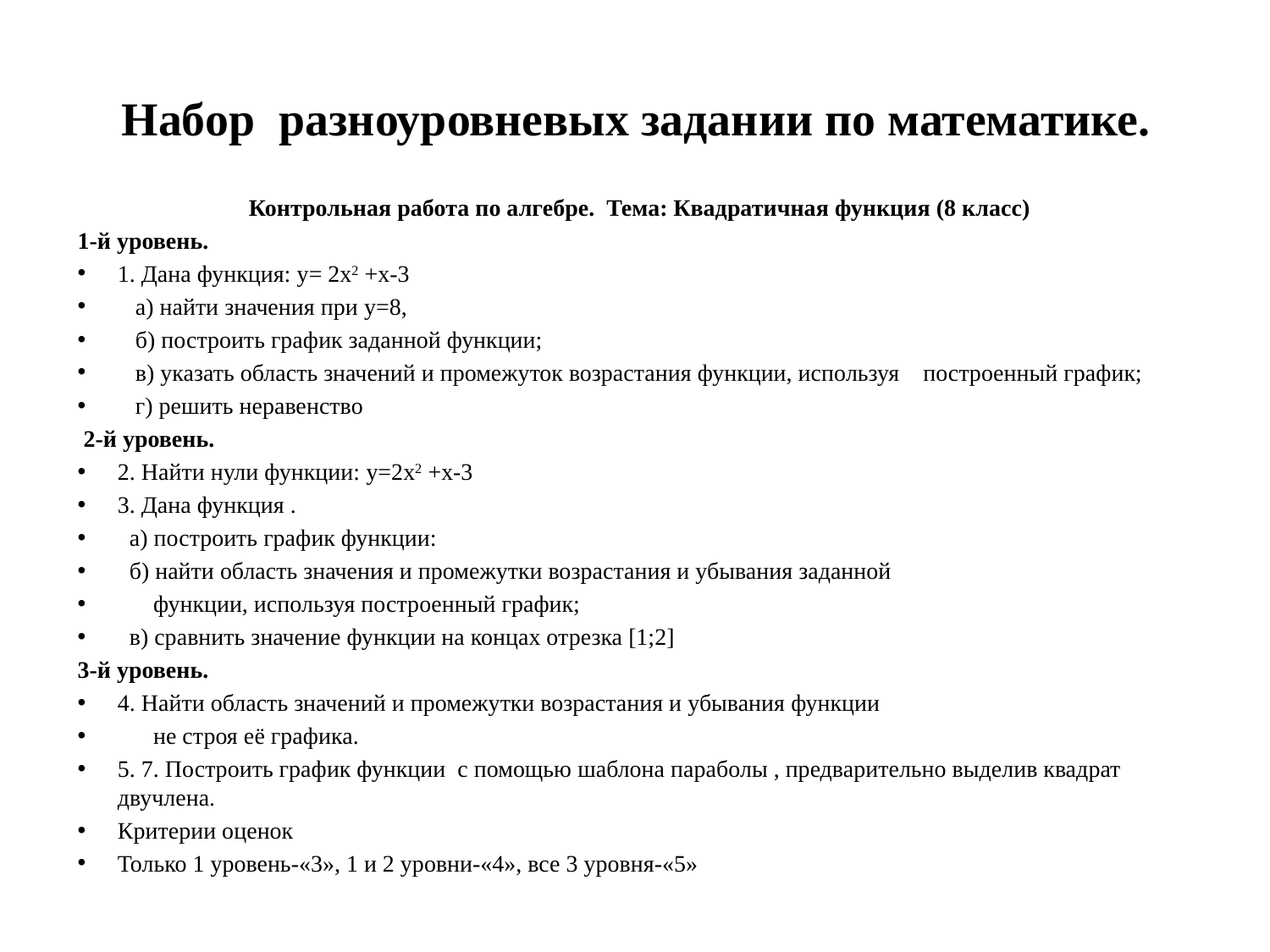

# Набор  разноуровневых задании по математике.
 Контрольная работа по алгебре.  Тема: Квадратичная функция (8 класс)
1-й уровень.
1. Дана функция: y= 2x2 +x-3
   а) найти значения при y=8,
   б) построить график заданной функции;
   в) указать область значений и промежуток возрастания функции, используя    построенный график;
   г) решить неравенство
 2-й уровень.
2. Найти нули функции: y=2x2 +x-3
3. Дана функция .
  а) построить график функции:
  б) найти область значения и промежутки возрастания и убывания заданной
      функции, используя построенный график;
  в) сравнить значение функции на концах отрезка [1;2]
3-й уровень.
4. Найти область значений и промежутки возрастания и убывания функции
      не строя её графика.
5. 7. Построить график функции  с помощью шаблона параболы , предварительно выделив квадрат двучлена.
Критерии оценок
Только 1 уровень-«3», 1 и 2 уровни-«4», все 3 уровня-«5»